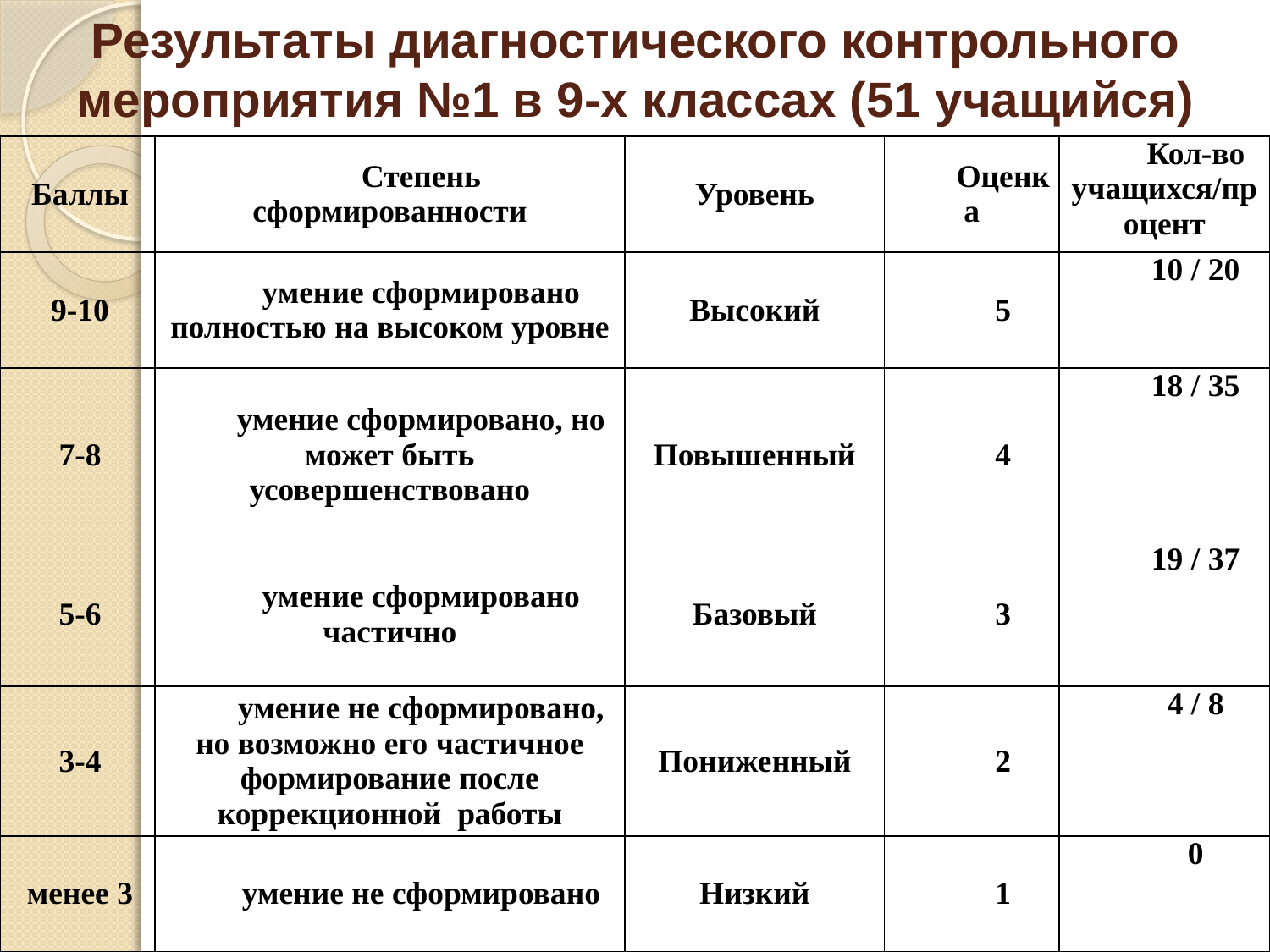

Результаты диагностического контрольного мероприятия №1 в 9-х классах (51 учащийся)
| Баллы | Степень сформированности | Уровень | Оценка | Кол-во учащихся/процент |
| --- | --- | --- | --- | --- |
| 9-10 | умение сформировано полностью на высоком уровне | Высокий | 5 | 10 / 20 |
| 7-8 | умение сформировано, но может быть усовершенствовано | Повышенный | 4 | 18 / 35 |
| 5-6 | умение сформировано частично | Базовый | 3 | 19 / 37 |
| 3-4 | умение не сформировано, но возможно его частичное формирование после коррекционной работы | Пониженный | 2 | 4 / 8 |
| менее 3 | умение не сформировано | Низкий | 1 | 0 |